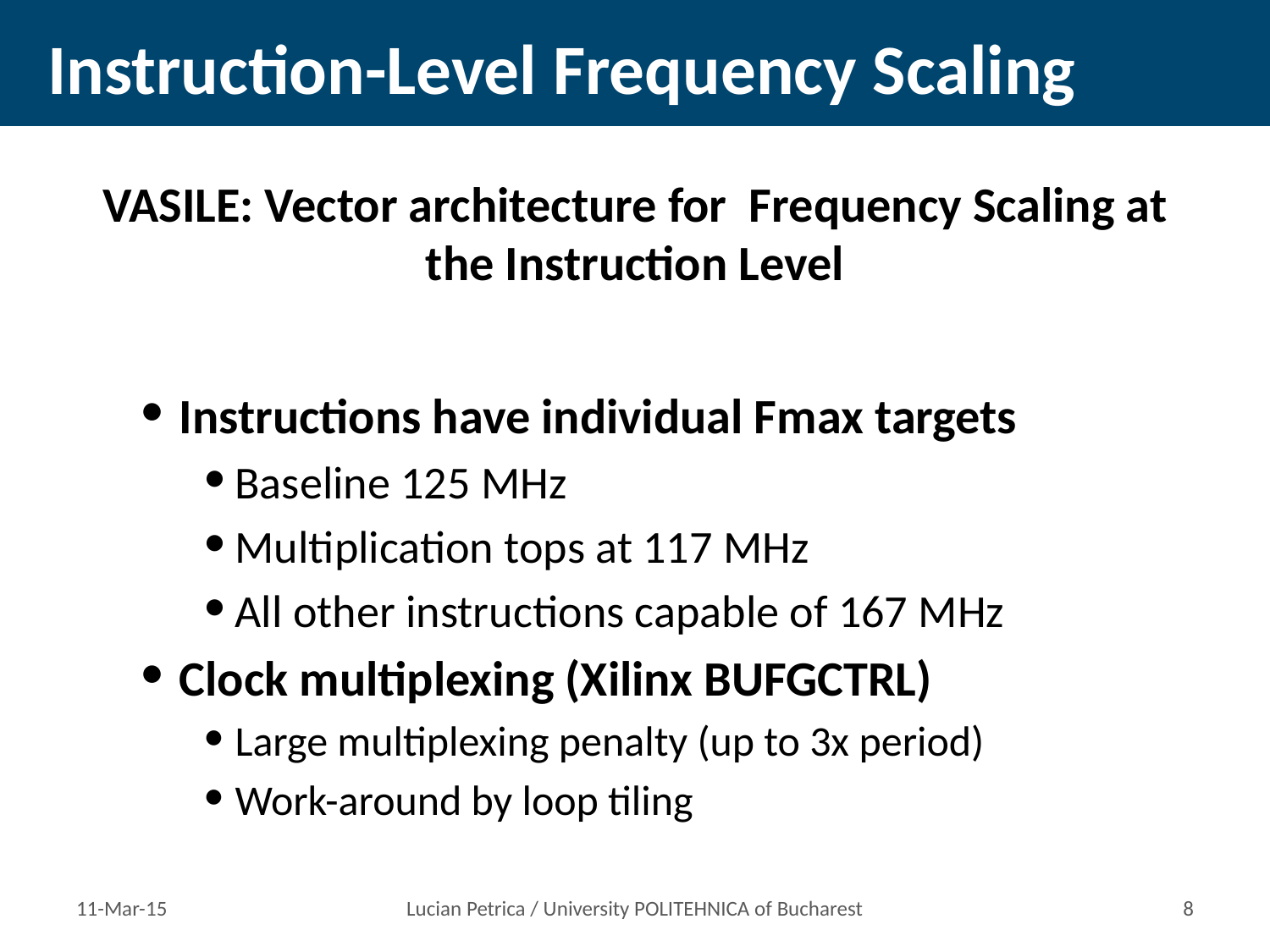

# Instruction-Level Frequency Scaling
VASILE: Vector architecture for  Frequency Scaling at the Instruction Level

Instructions have individual Fmax targets
Baseline 125 MHz
Multiplication tops at 117 MHz
All other instructions capable of 167 MHz
Clock multiplexing (Xilinx BUFGCTRL)
Large multiplexing penalty (up to 3x period)
Work-around by loop tiling

11-Mar-15
Lucian Petrica / University POLITEHNICA of Bucharest
8